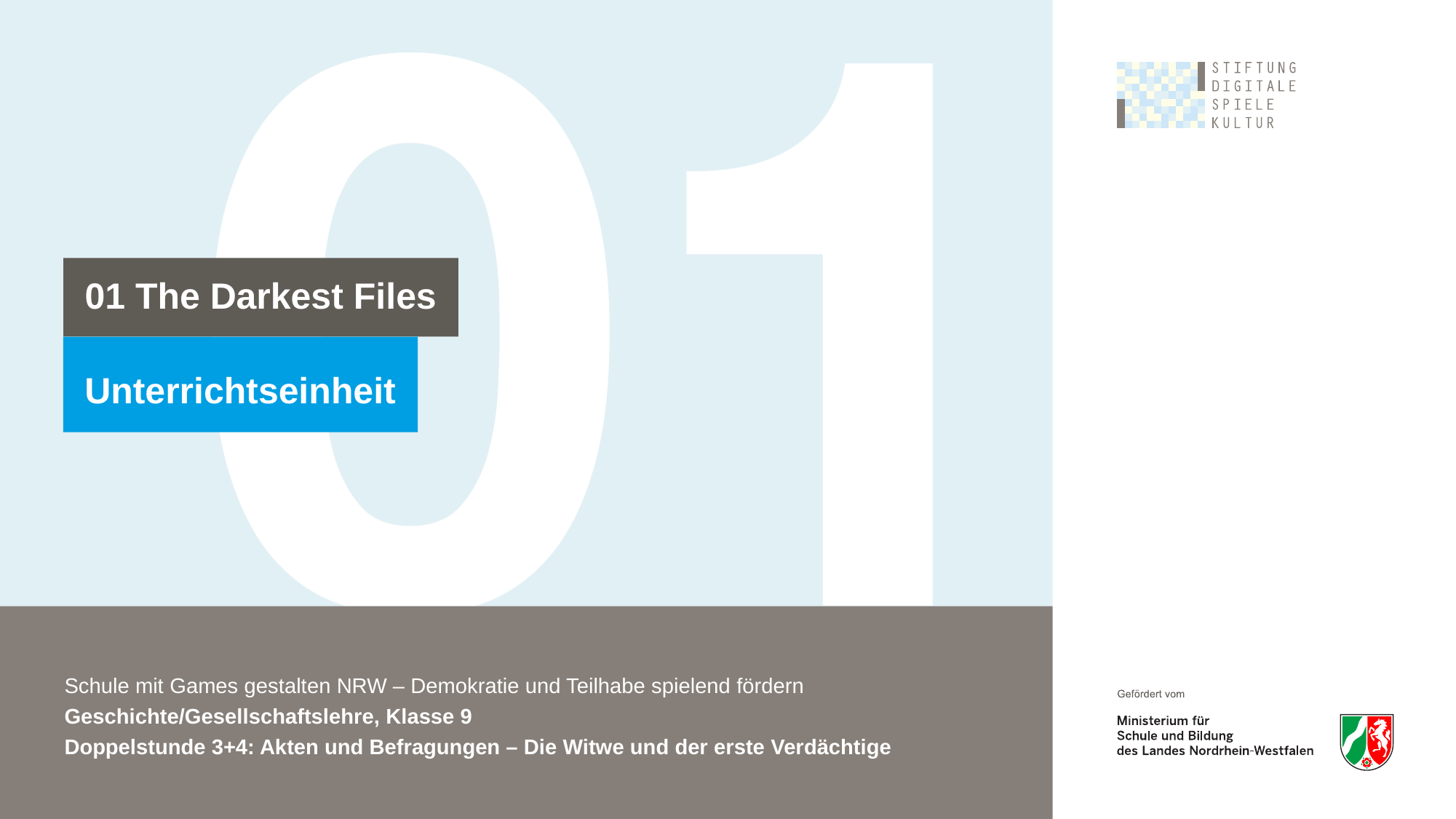

Schule mit Games gestalten NRW – Demokratie und Teilhabe spielend fördern
Geschichte/Gesellschaftslehre, Klasse 9
Doppelstunde 3+4: Akten und Befragungen – Die Witwe und der erste Verdächtige